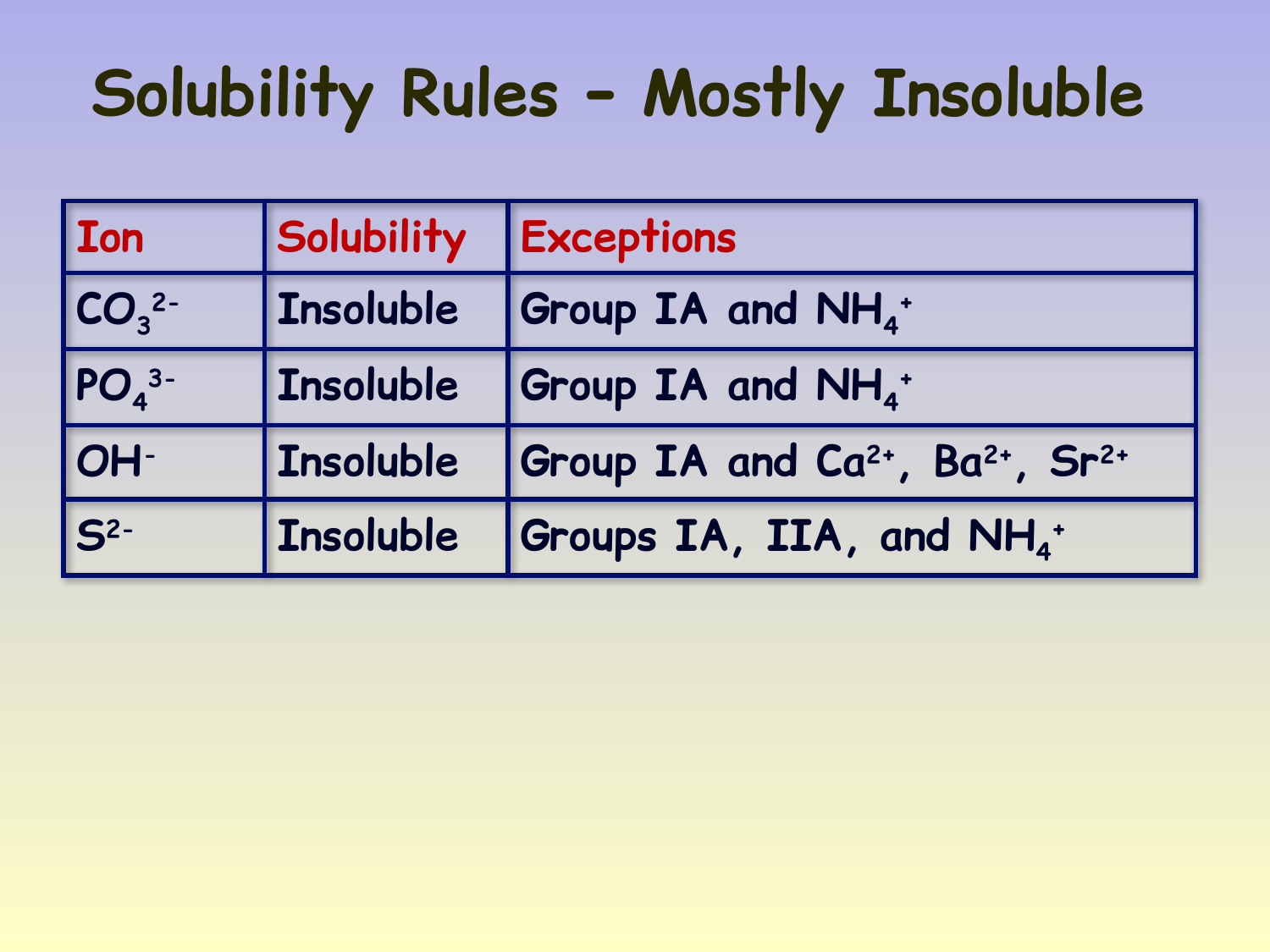

# Solubility Rules – Mostly Insoluble
| Ion | Solubility | Exceptions |
| --- | --- | --- |
| CO32- | Insoluble | Group IA and NH4+ |
| PO43- | Insoluble | Group IA and NH4+ |
| OH- | Insoluble | Group IA and Ca2+, Ba2+, Sr2+ |
| S2- | Insoluble | Groups IA, IIA, and NH4+ |